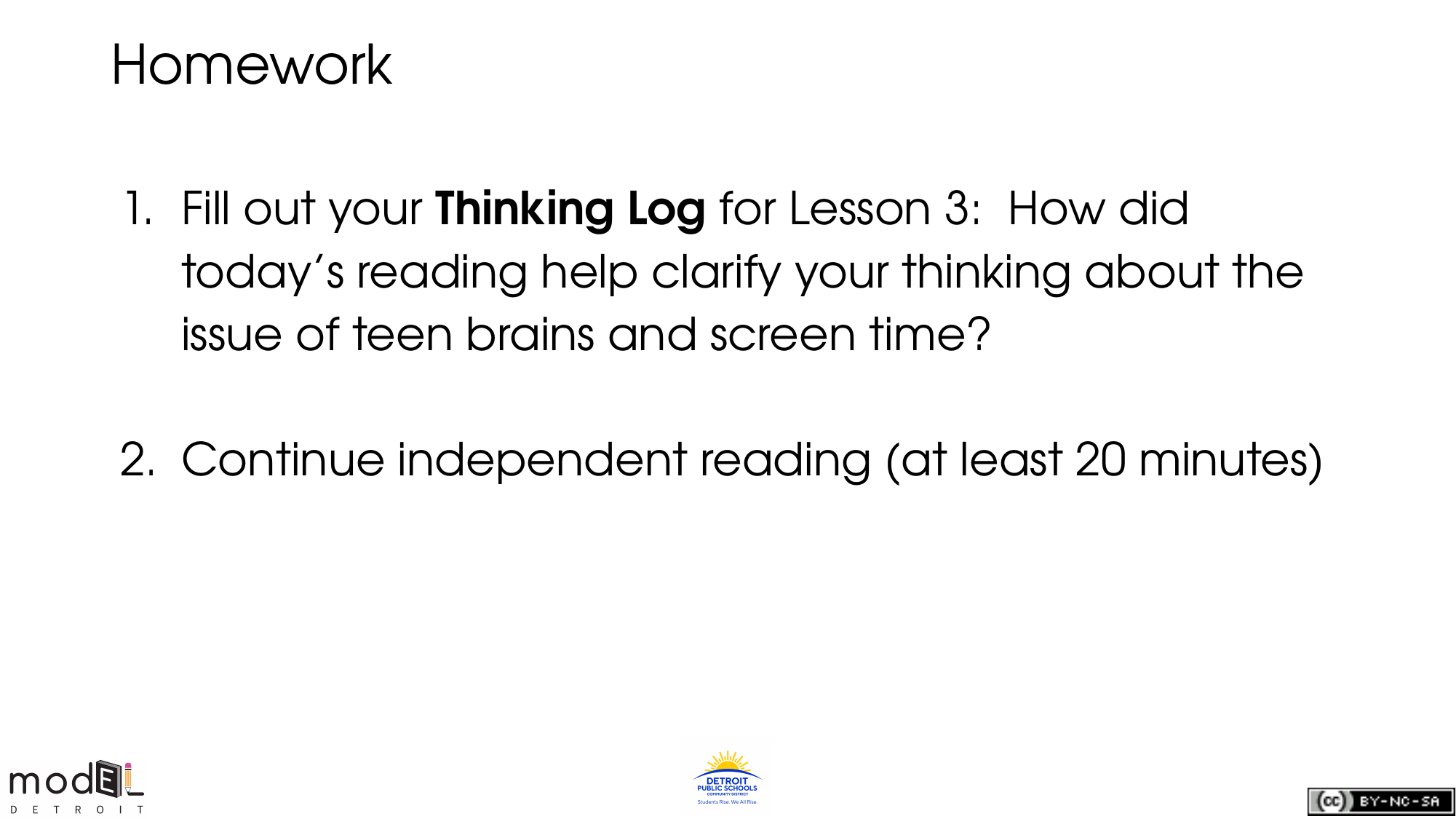

Homework

Fill out your Thinking Log for Lesson 3:  How did today’s reading help clarify your thinking about the issue of teen brains and screen time?

Continue independent reading (at least 20 minutes)